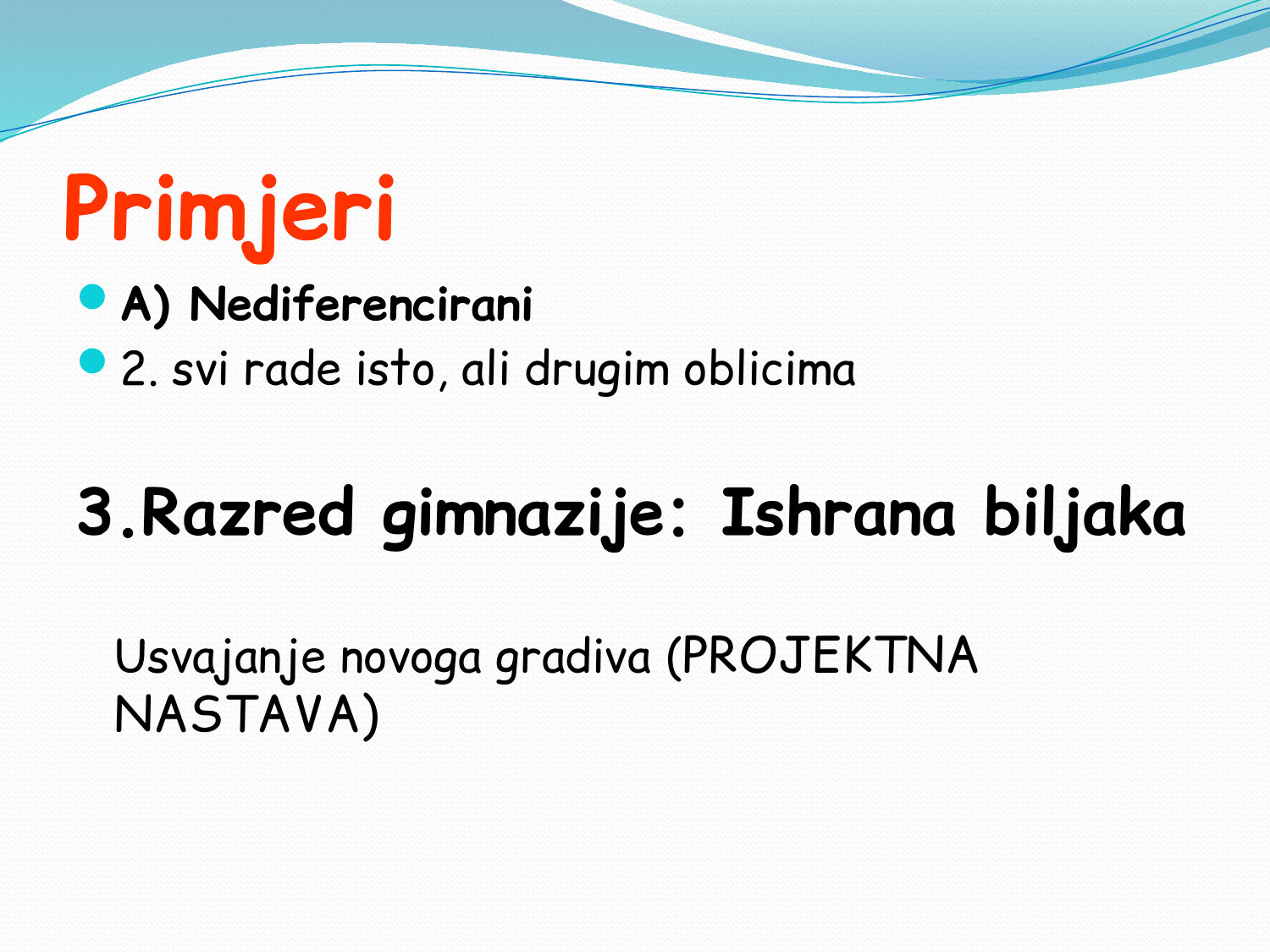

# Primjeri
A) Nediferencirani
2. svi rade isto, ali drugim oblicima

3.Razred gimnazije: Ishrana biljaka
Usvajanje novoga gradiva (PROJEKTNA NASTAVA)